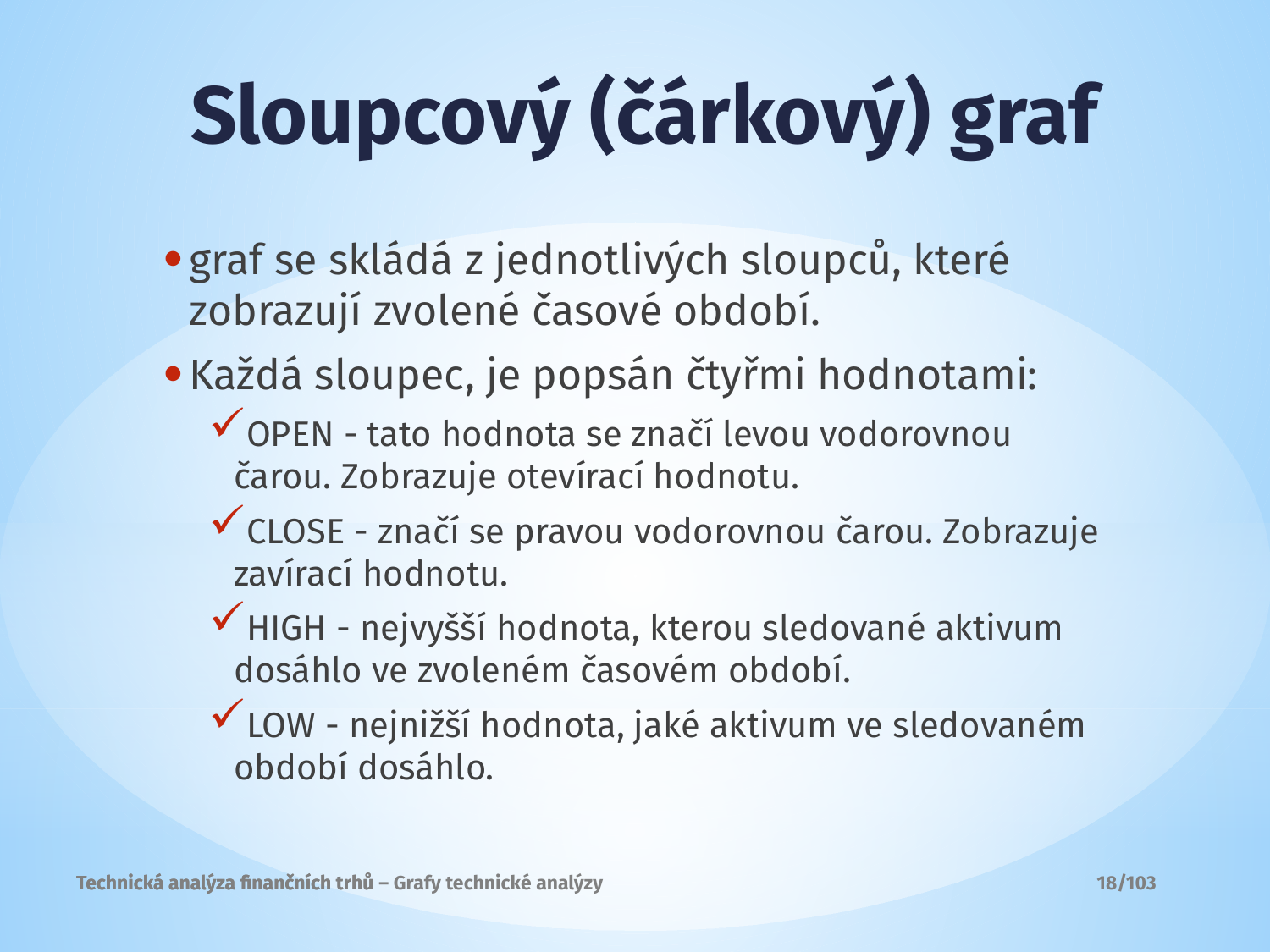

# Sloupcový (čárkový) graf
graf se skládá z jednotlivých sloupců, které zobrazují zvolené časové období.
Každá sloupec, je popsán čtyřmi hodnotami:
OPEN - tato hodnota se značí levou vodorovnou čarou. Zobrazuje otevírací hodnotu.
CLOSE - značí se pravou vodorovnou čarou. Zobrazuje zavírací hodnotu.
HIGH - nejvyšší hodnota, kterou sledované aktivum dosáhlo ve zvoleném časovém období.
LOW - nejnižší hodnota, jaké aktivum ve sledovaném období dosáhlo.
Technická analýza finančních trhů
Technická analýza finančních trhů – Grafy technické analýzy				 18/103